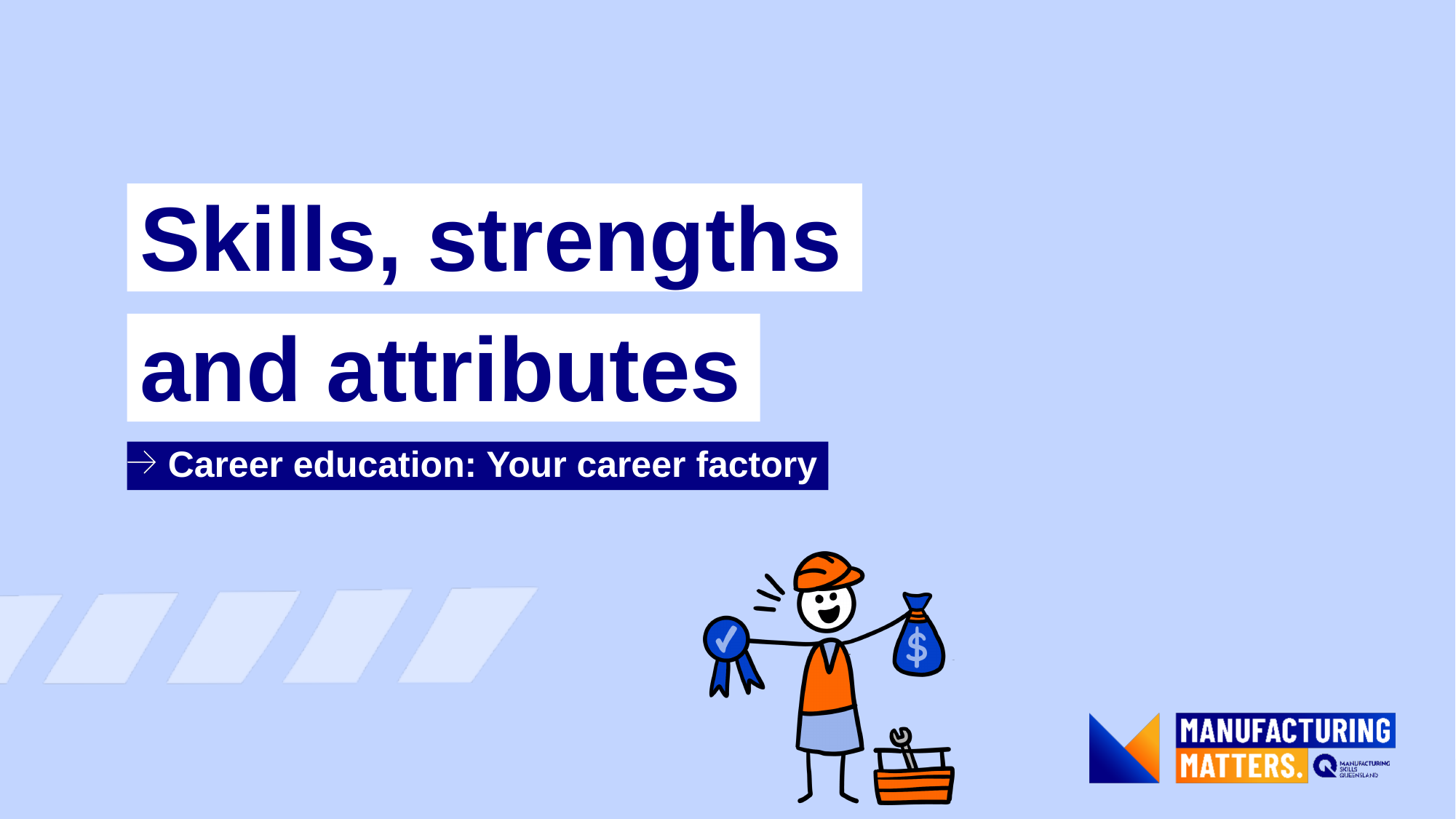

Skills, strengths
# and attributes
Career education: Your career factory